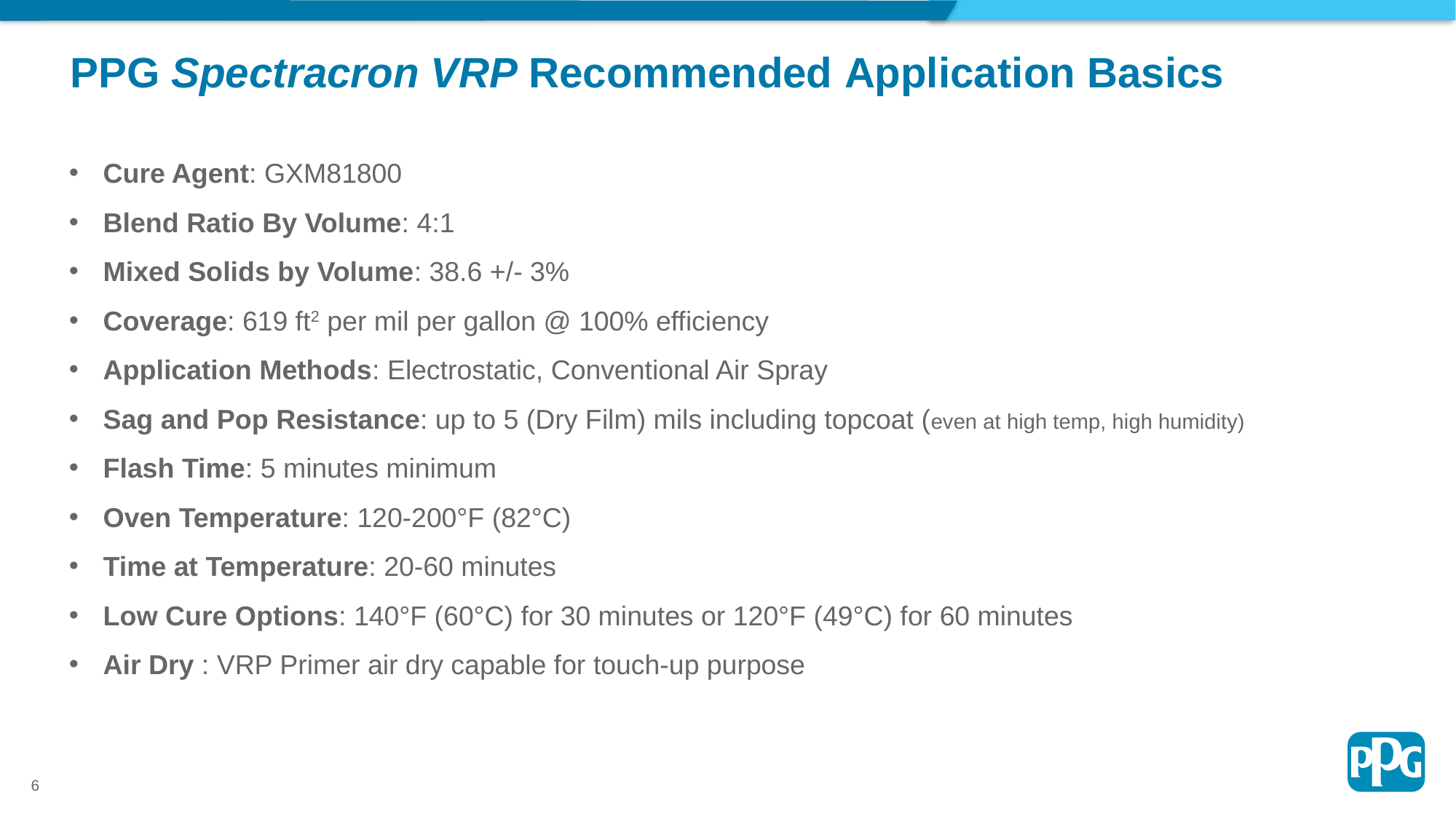

# PPG Spectracron VRP Recommended Application Basics
Cure Agent: GXM81800
Blend Ratio By Volume: 4:1
Mixed Solids by Volume: 38.6 +/- 3%
Coverage: 619 ft2 per mil per gallon @ 100% efficiency
Application Methods: Electrostatic, Conventional Air Spray
Sag and Pop Resistance: up to 5 (Dry Film) mils including topcoat (even at high temp, high humidity)
Flash Time: 5 minutes minimum
Oven Temperature: 120-200°F (82°C)
Time at Temperature: 20-60 minutes
Low Cure Options: 140°F (60°C) for 30 minutes or 120°F (49°C) for 60 minutes
Air Dry : VRP Primer air dry capable for touch-up purpose

6